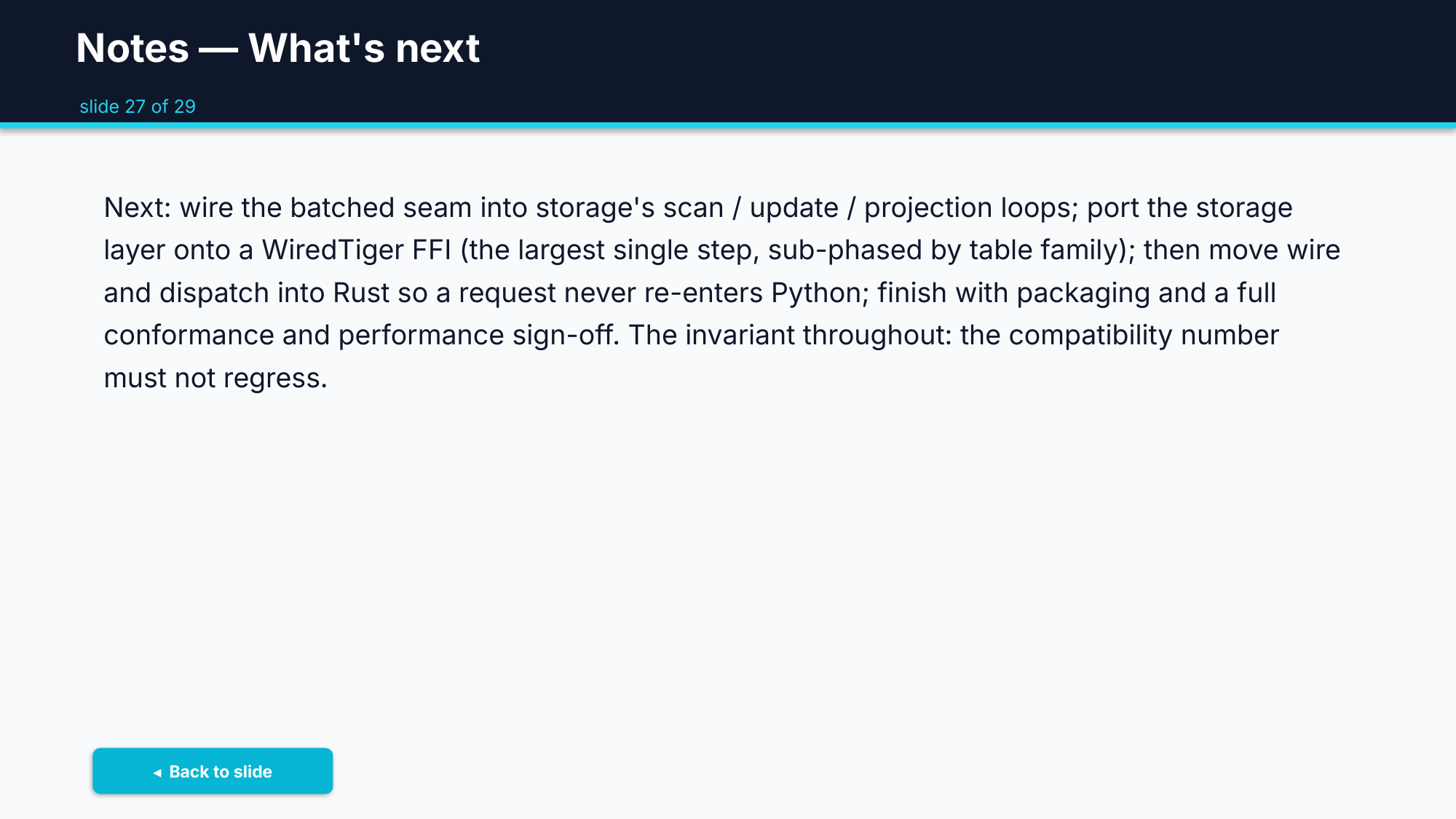

Notes — What's next
slide 27 of 29

Next: wire the batched seam into storage's scan / update / projection loops; port the storage layer onto a WiredTiger FFI (the largest single step, sub-phased by table family); then move wire and dispatch into Rust so a request never re-enters Python; finish with packaging and a full conformance and performance sign-off. The invariant throughout: the compatibility number must not regress.
◂  Back to slide